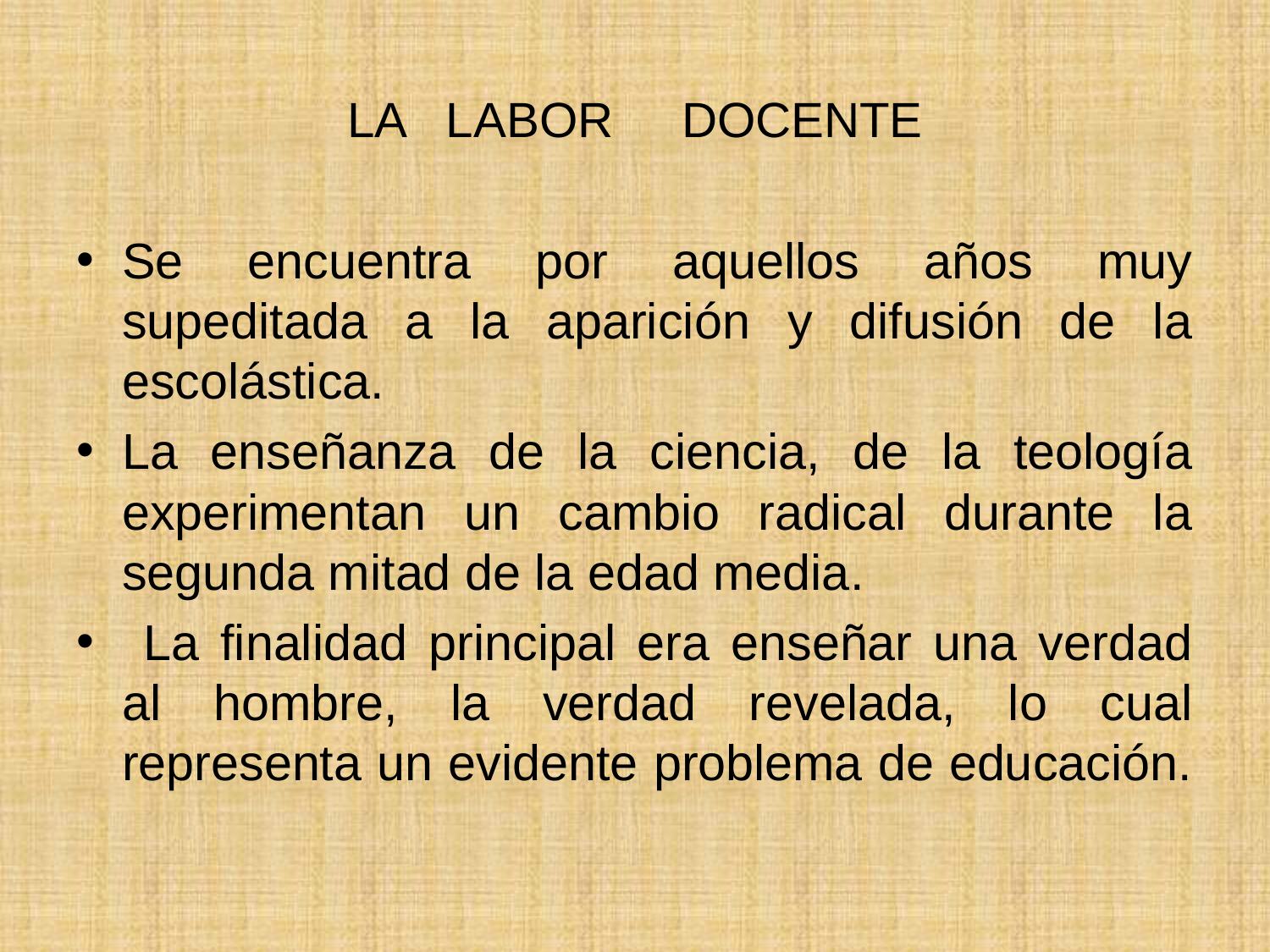

# LA   LABOR     DOCENTE
Se encuentra por aquellos años muy supeditada a la aparición y difusión de la escolástica.
La enseñanza de la ciencia, de la teología experimentan un cambio radical durante la segunda mitad de la edad media.
 La finalidad principal era enseñar una verdad al hombre, la verdad revelada, lo cual representa un evidente problema de educación.